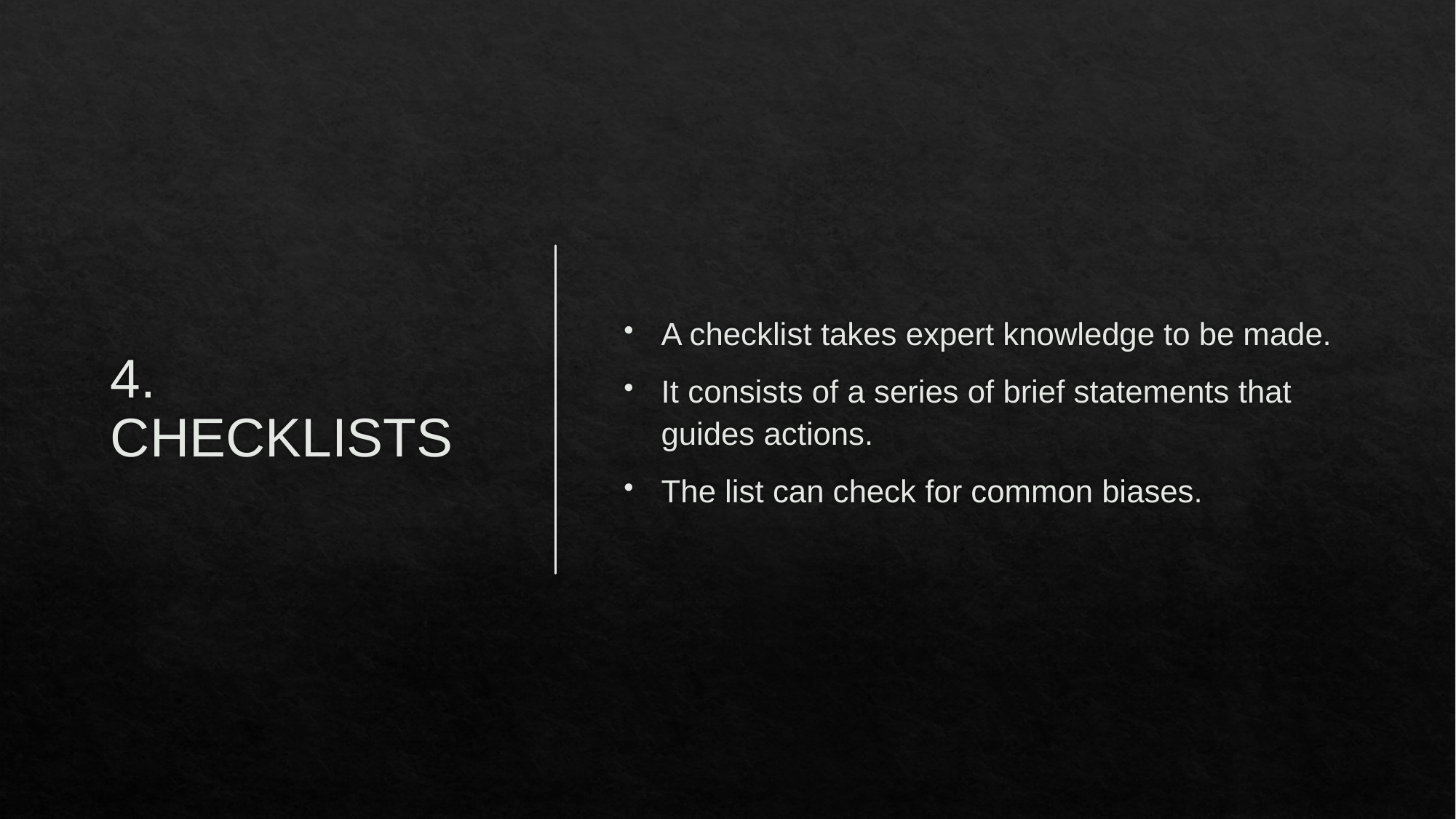

# 4. CHECKLISTS
A checklist takes expert knowledge to be made.
It consists of a series of brief statements that guides actions.
The list can check for common biases.